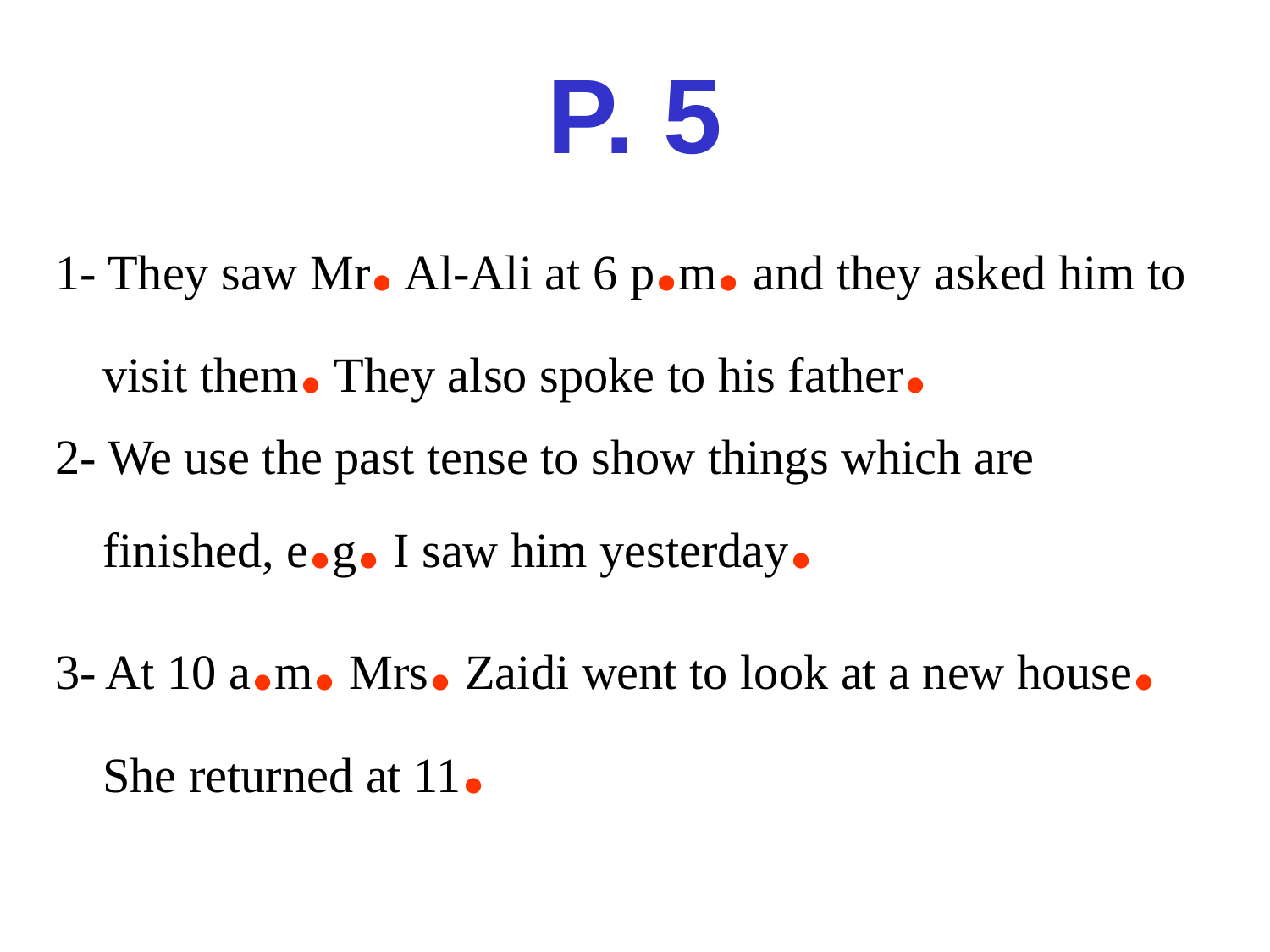

# P. 5
1- They saw Mr. Al-Ali at 6 p.m. and they asked him to visit them. They also spoke to his father.
2- We use the past tense to show things which are finished, e.g. I saw him yesterday.
3- At 10 a.m. Mrs. Zaidi went to look at a new house. She returned at 11.